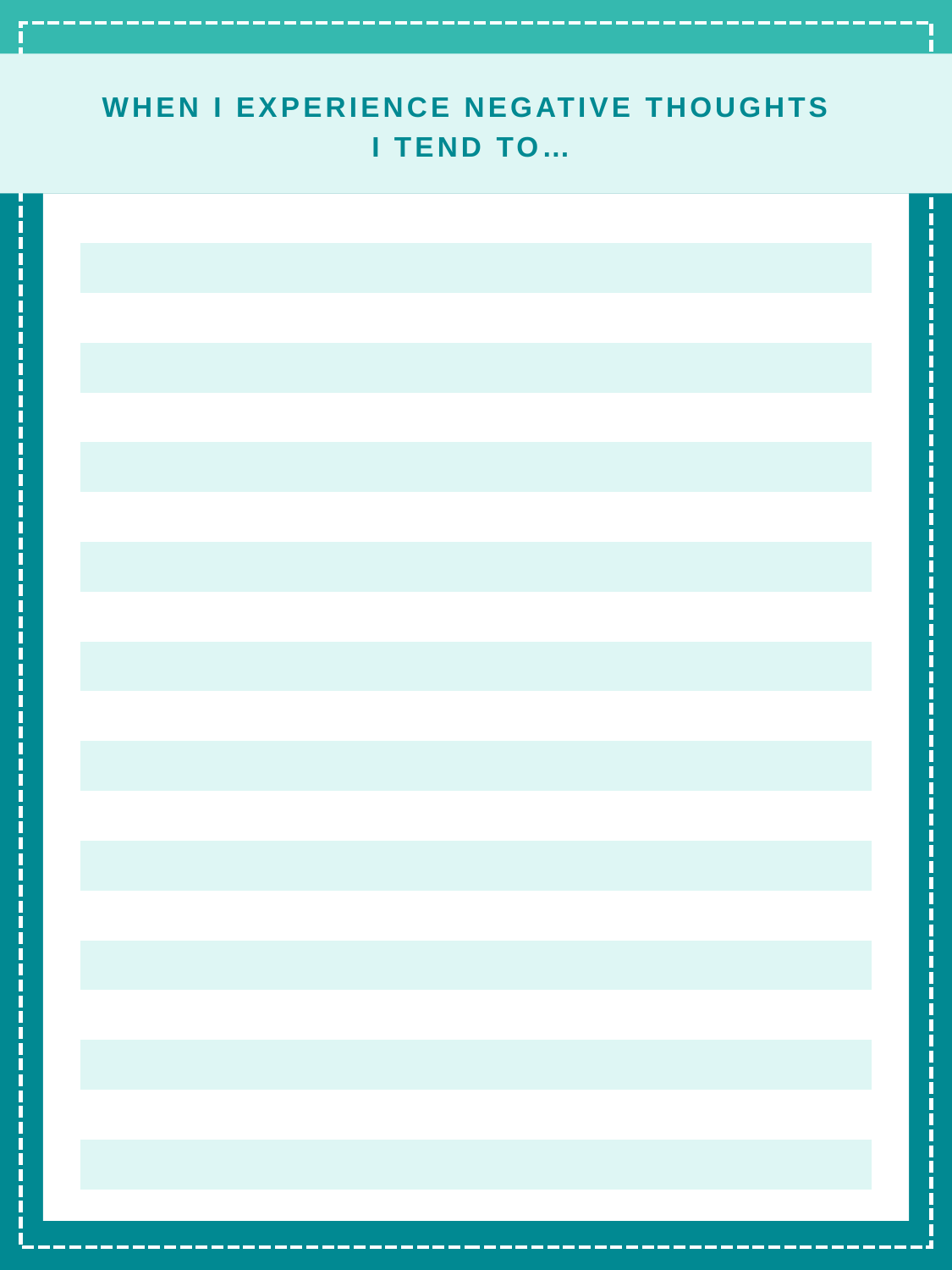

WHEN I EXPERIENCE NEGATIVE THOUGHTS
I TEND TO…

|  |
| --- |
|  |
|  |
|  |
|  |
|  |
|  |
|  |
|  |
|  |
|  |
|  |
|  |
|  |
|  |
|  |
|  |
|  |
|  |